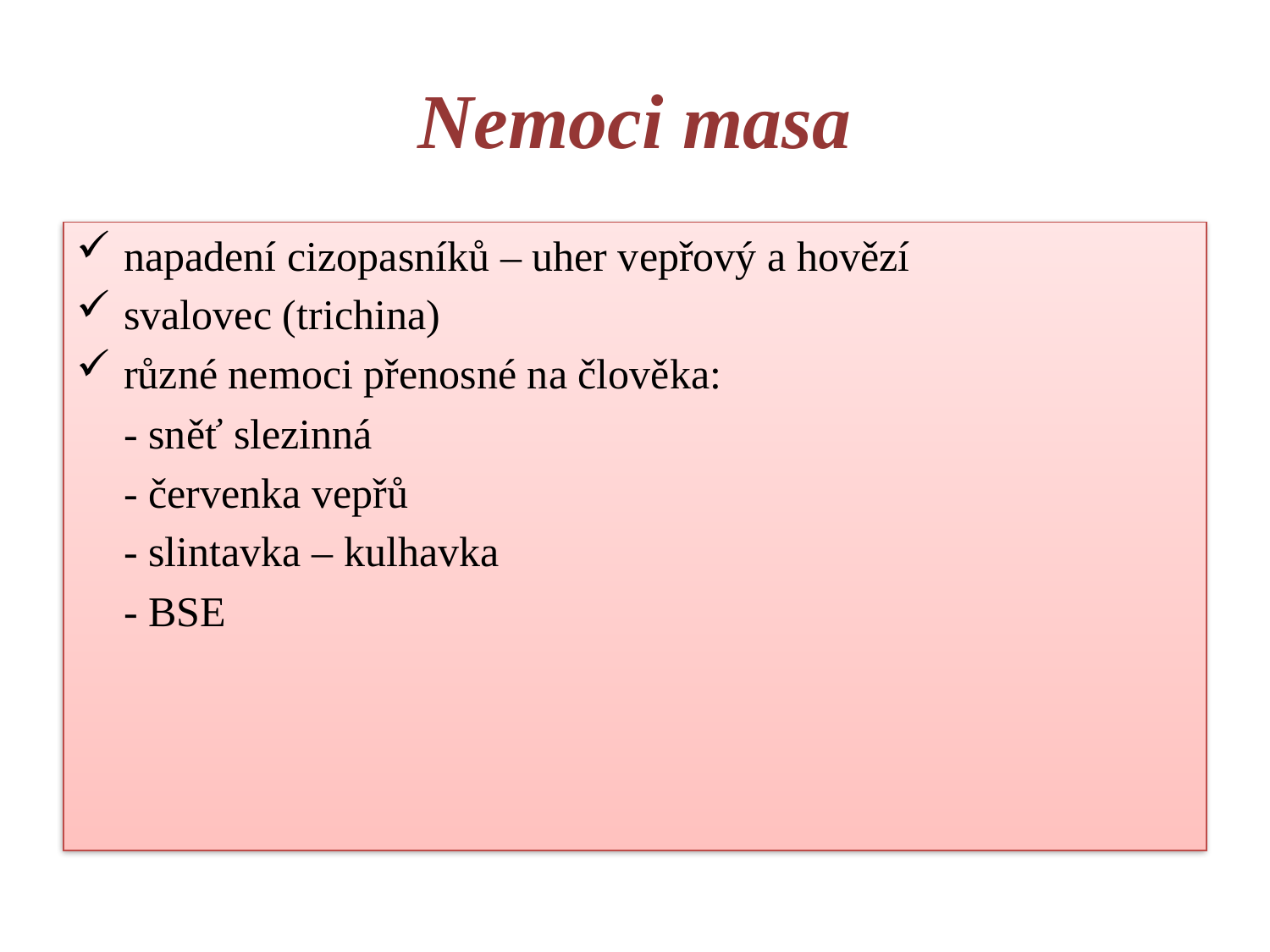

# Nemoci masa
napadení cizopasníků – uher vepřový a hovězí
svalovec (trichina)
různé nemoci přenosné na člověka:
	- sněť slezinná
	- červenka vepřů
	- slintavka – kulhavka
	- BSE